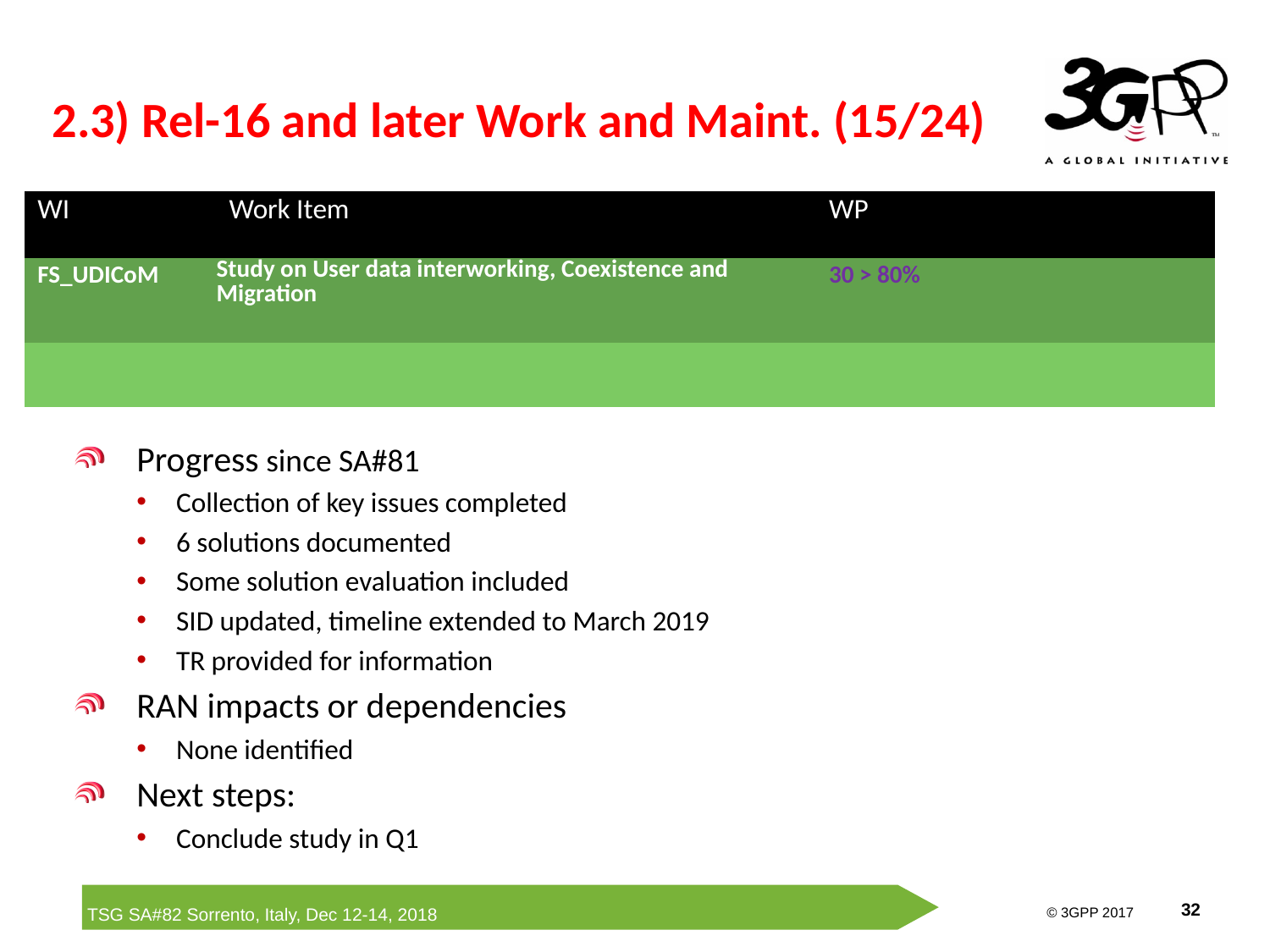

# 2.3) Rel-16 and later Work and Maint. (15/24)
| WI | Work Item | WP |  |  |
| --- | --- | --- | --- | --- |
| FS\_UDICoM | Study on User data interworking, Coexistence and Migration | 30 > 80% |  |  |
|  |  |  |  |  |
Progress since SA#81
Collection of key issues completed
6 solutions documented
Some solution evaluation included
SID updated, timeline extended to March 2019
TR provided for information
RAN impacts or dependencies
None identified
Next steps:
Conclude study in Q1